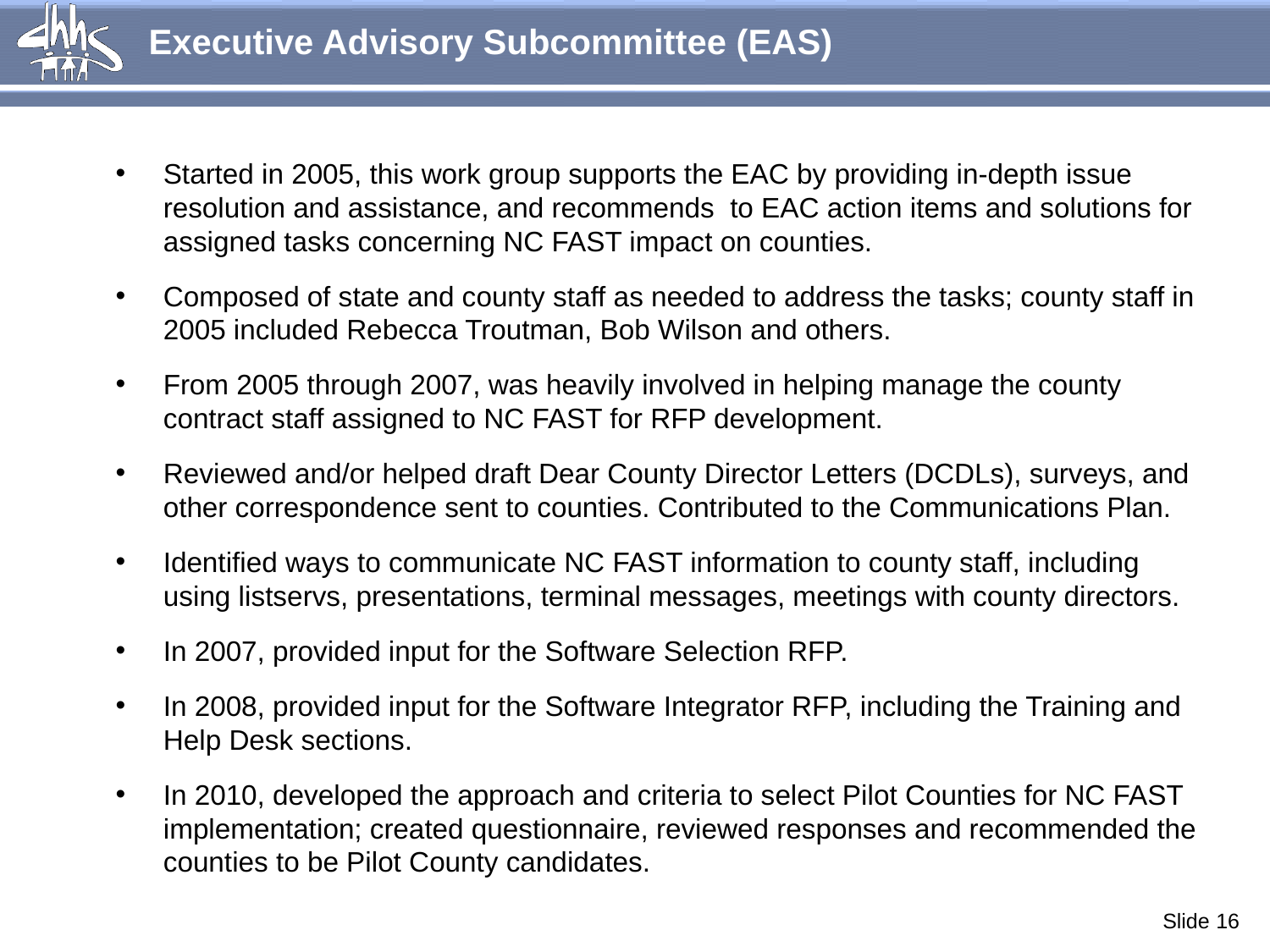

Executive Advisory Subcommittee (EAS)
Started in 2005, this work group supports the EAC by providing in-depth issue resolution and assistance, and recommends  to EAC action items and solutions for assigned tasks concerning NC FAST impact on counties.
Composed of state and county staff as needed to address the tasks; county staff in 2005 included Rebecca Troutman, Bob Wilson and others.
From 2005 through 2007, was heavily involved in helping manage the county contract staff assigned to NC FAST for RFP development.
Reviewed and/or helped draft Dear County Director Letters (DCDLs), surveys, and other correspondence sent to counties. Contributed to the Communications Plan.
Identified ways to communicate NC FAST information to county staff, including using listservs, presentations, terminal messages, meetings with county directors.
In 2007, provided input for the Software Selection RFP.
In 2008, provided input for the Software Integrator RFP, including the Training and Help Desk sections.
In 2010, developed the approach and criteria to select Pilot Counties for NC FAST implementation; created questionnaire, reviewed responses and recommended the counties to be Pilot County candidates.